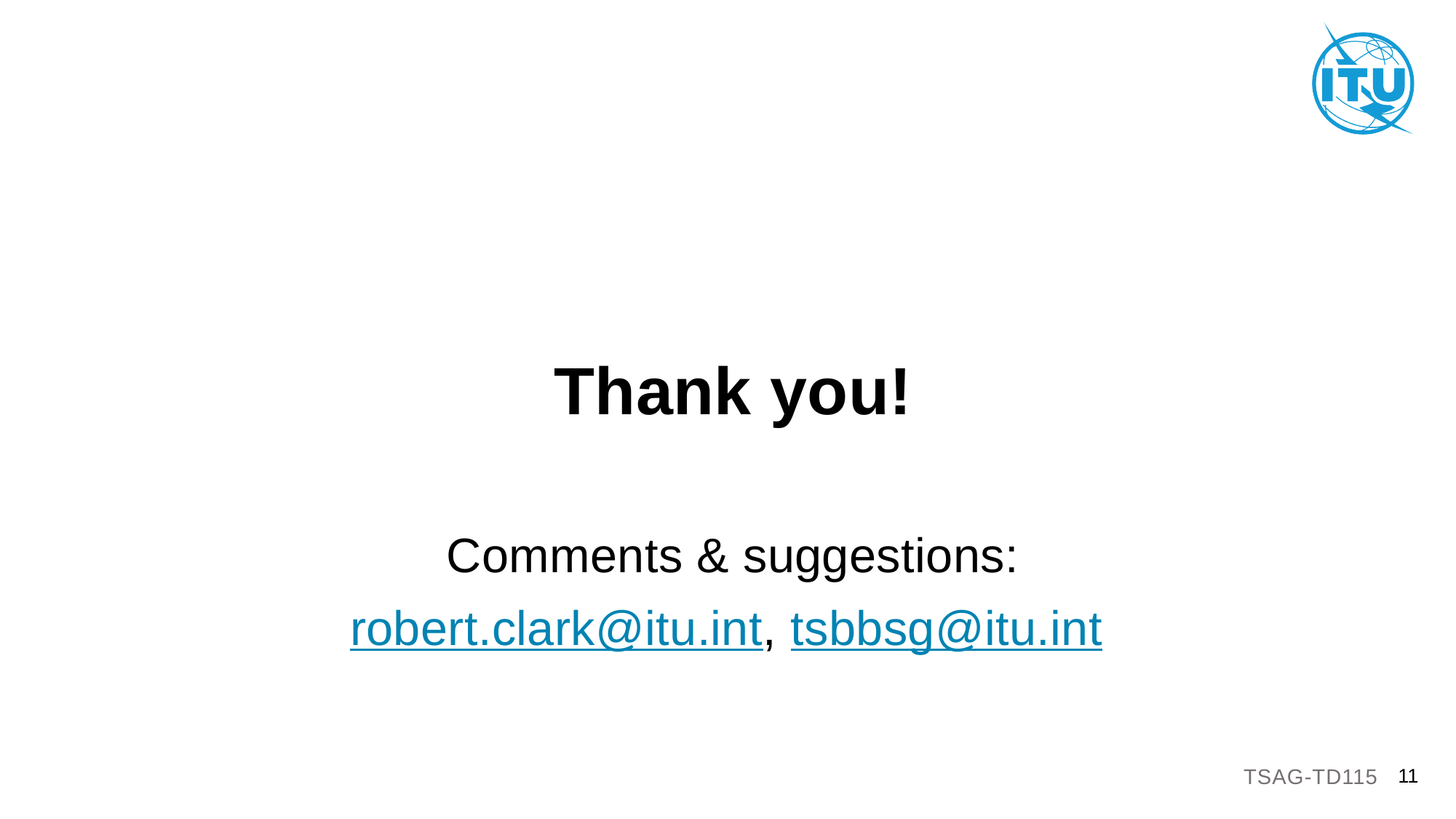

Thank you!

Comments & suggestions:
robert.clark@itu.int, tsbbsg@itu.int